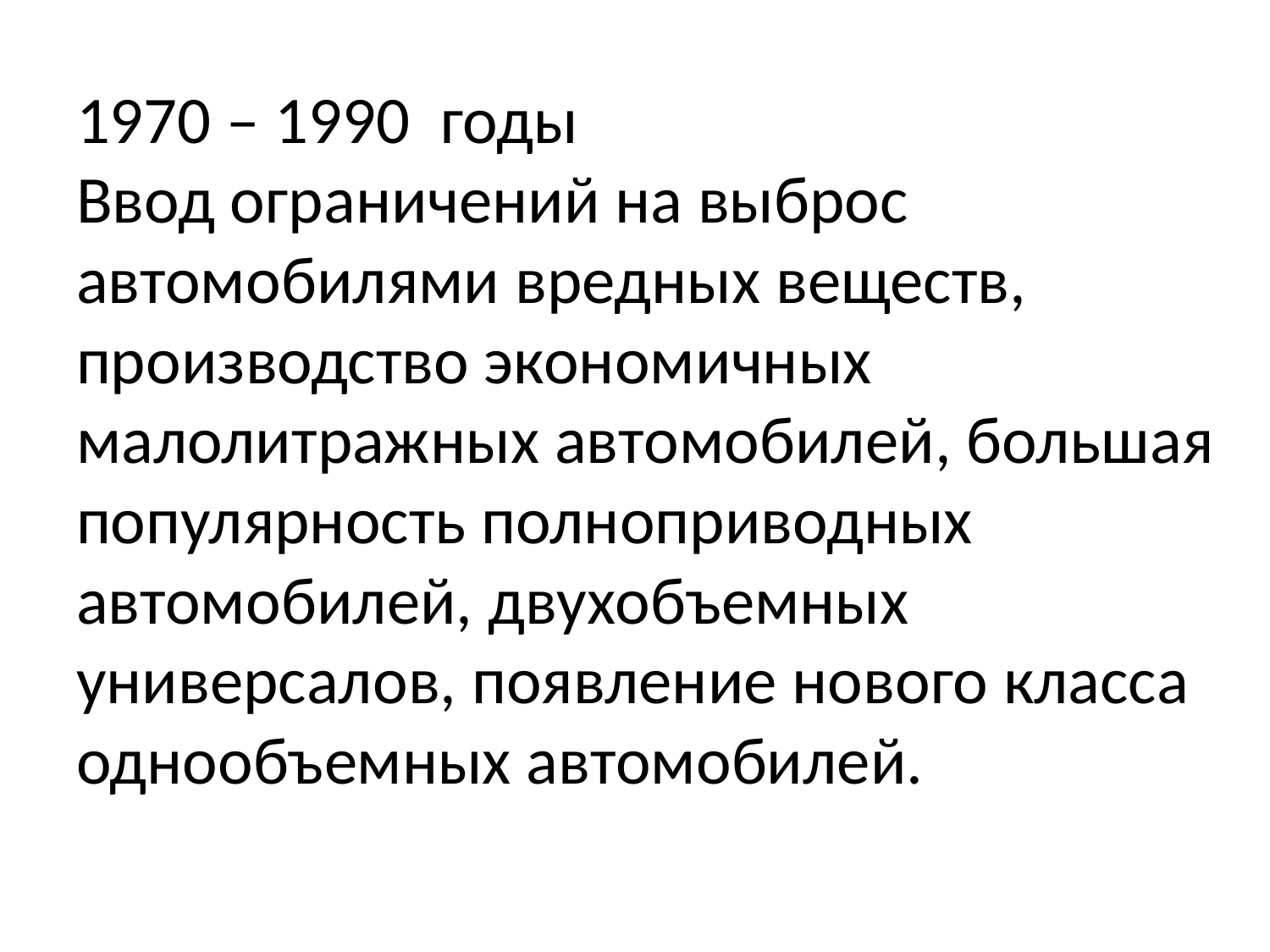

# 1970 – 1990  годы Ввод ограничений на выброс автомобилями вредных веществ, производство экономичных малолитражных автомобилей, большая популярность полноприводных автомобилей, двухобъемных универсалов, появление нового класса однообъемных автомобилей.